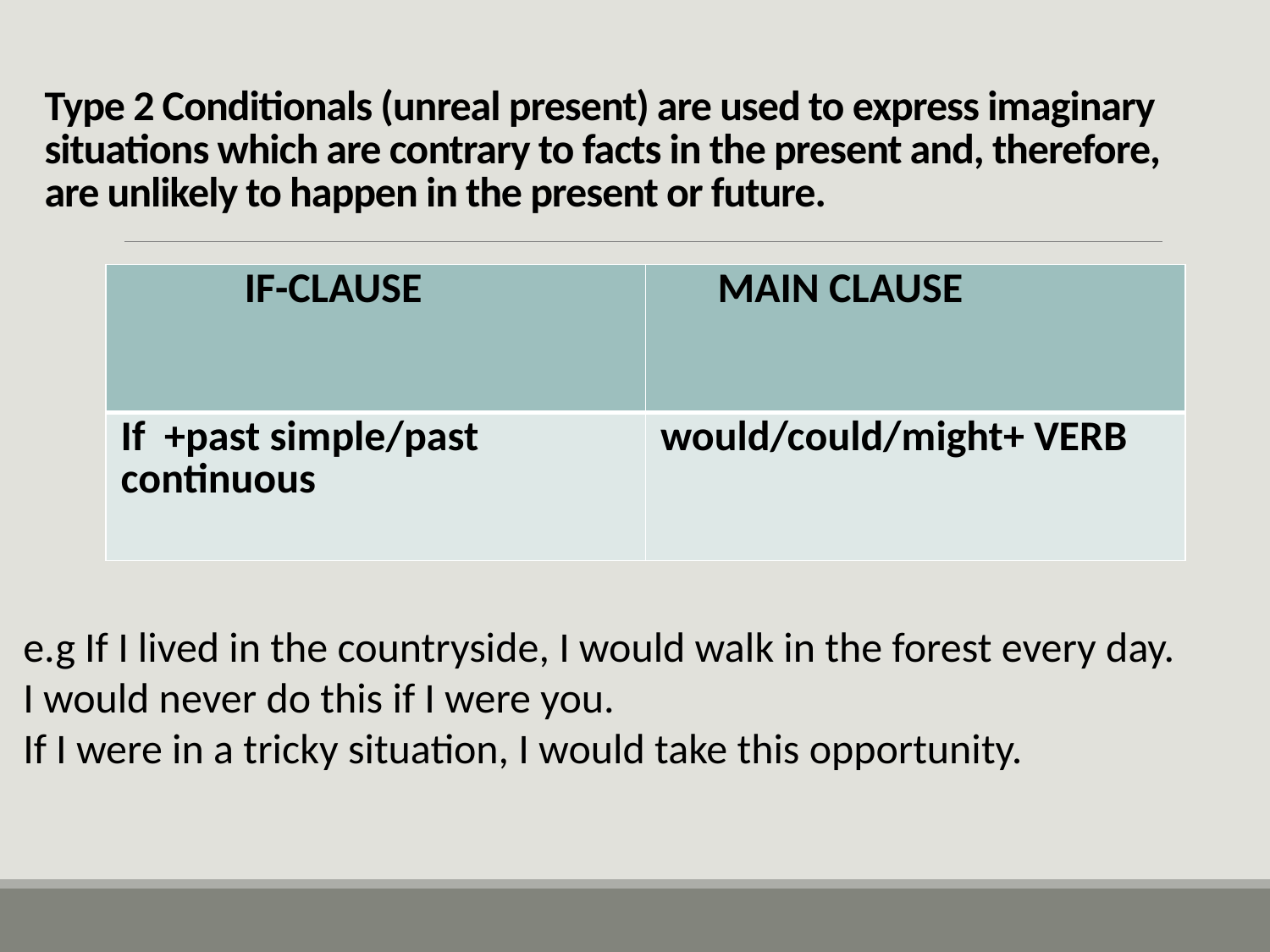

# Type 2 Conditionals (unreal present) are used to express imaginary situations which are contrary to facts in the present and, therefore, are unlikely to happen in the present or future.
| IF-CLAUSE | MAIN CLAUSE |
| --- | --- |
| If +past simple/past continuous | would/could/might+ VERB |
e.g If I lived in the countryside, I would walk in the forest every day.
I would never do this if I were you.
If I were in a tricky situation, I would take this opportunity.